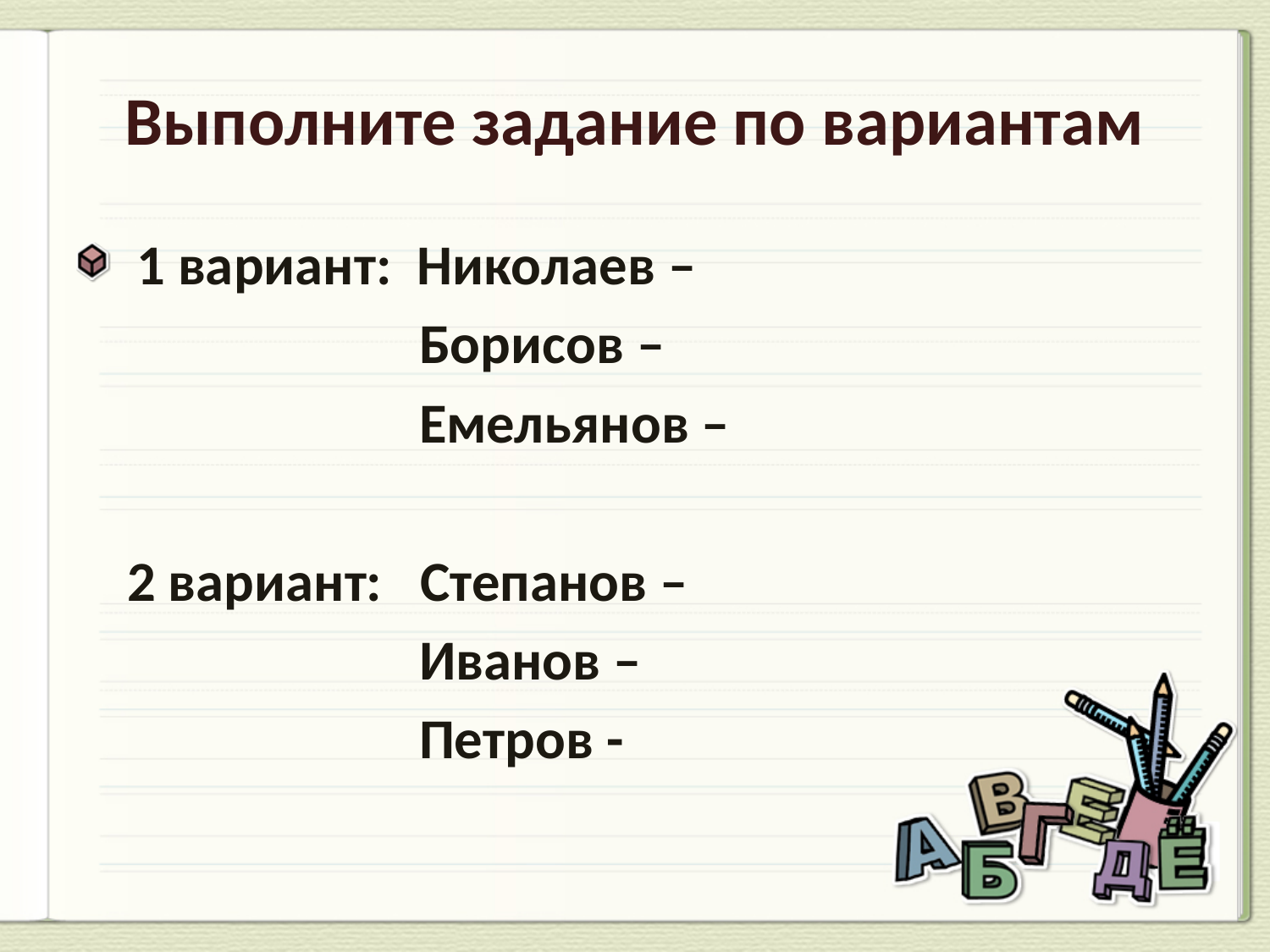

# Выполните задание по вариантам
 1 вариант:  Николаев –
                           Борисов –
                           Емельянов –

    2 вариант:   Степанов –
                           Иванов –
                           Петров -